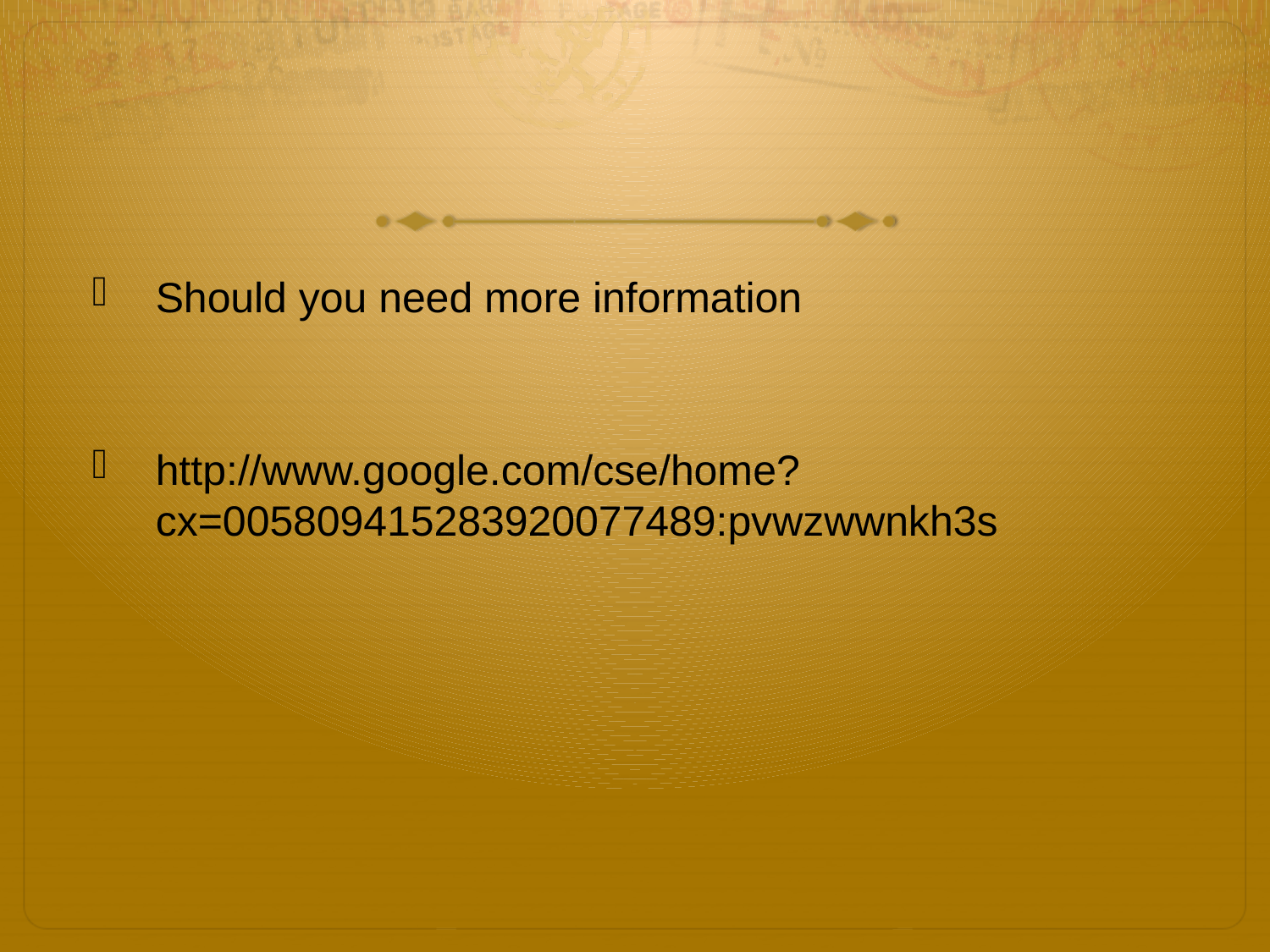

#
Should you need more information

http://www.google.com/cse/home?cx=005809415283920077489:pvwzwwnkh3s